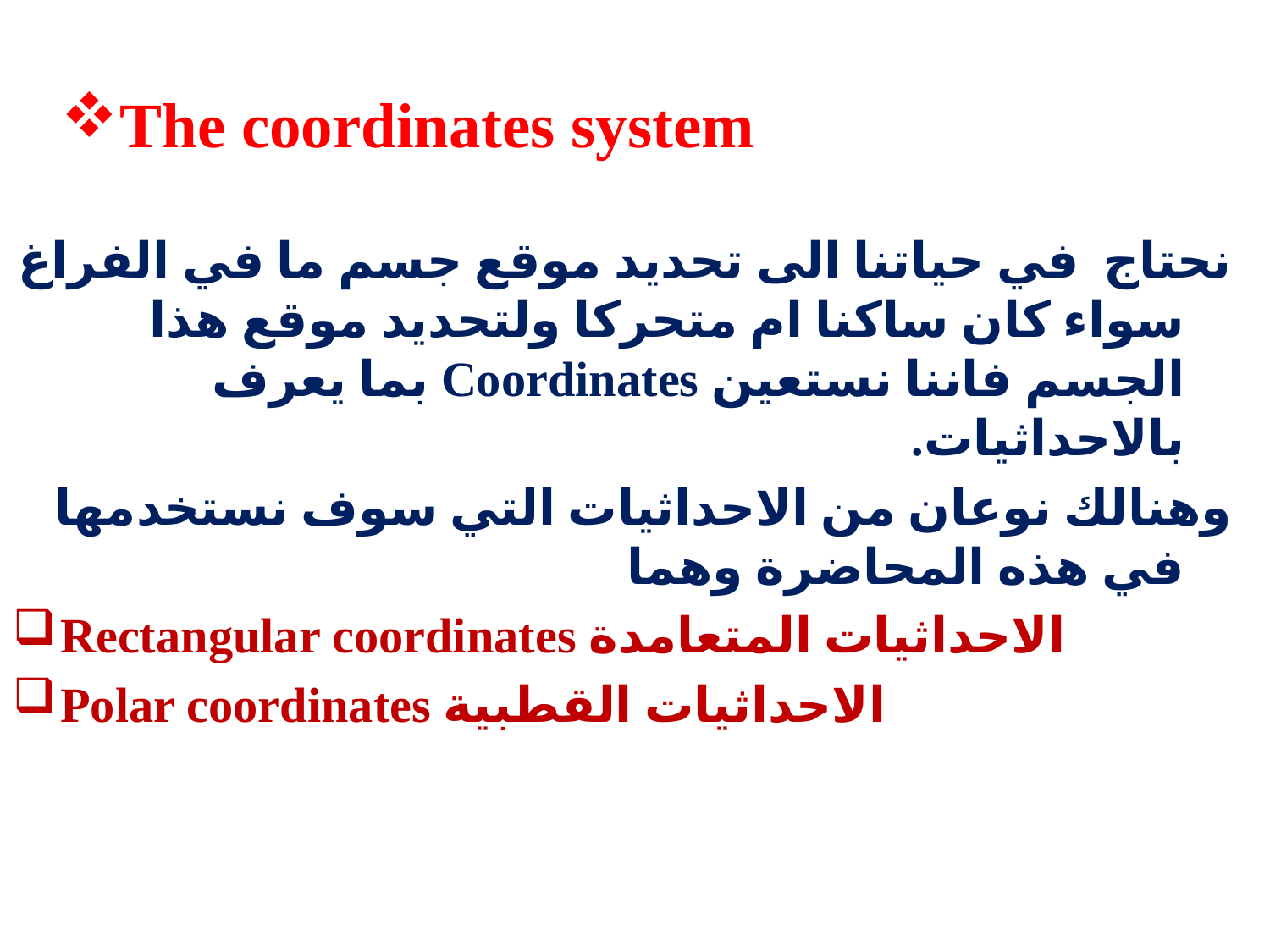

The coordinates system
نحتاج  في حياتنا الى تحديد موقع جسم ما في الفراغ سواء كان ساكنا ام متحركا ولتحديد موقع هذا الجسم فاننا نستعين Coordinates بما يعرف بالاحداثيات.
وهنالك نوعان من الاحداثيات التي سوف نستخدمها في هذه المحاضرة وهما
Rectangular coordinates الاحداثيات المتعامدة
Polar coordinates الاحداثيات القطبية